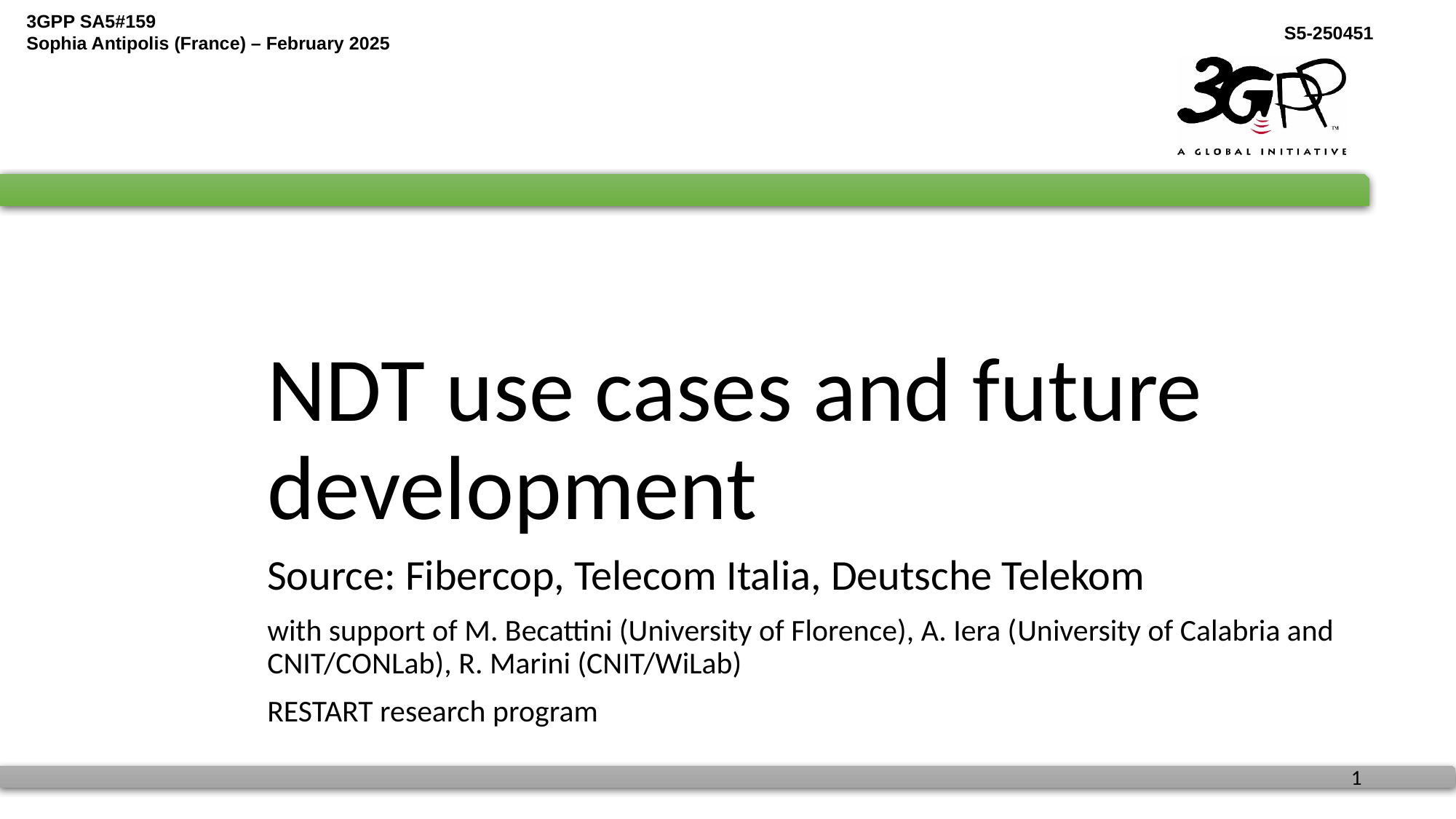

# NDT use cases and future development
Source: Fibercop, Telecom Italia, Deutsche Telekom
with support of M. Becattini (University of Florence), A. Iera (University of Calabria and CNIT/CONLab), R. Marini (CNIT/WiLab)
RESTART research program